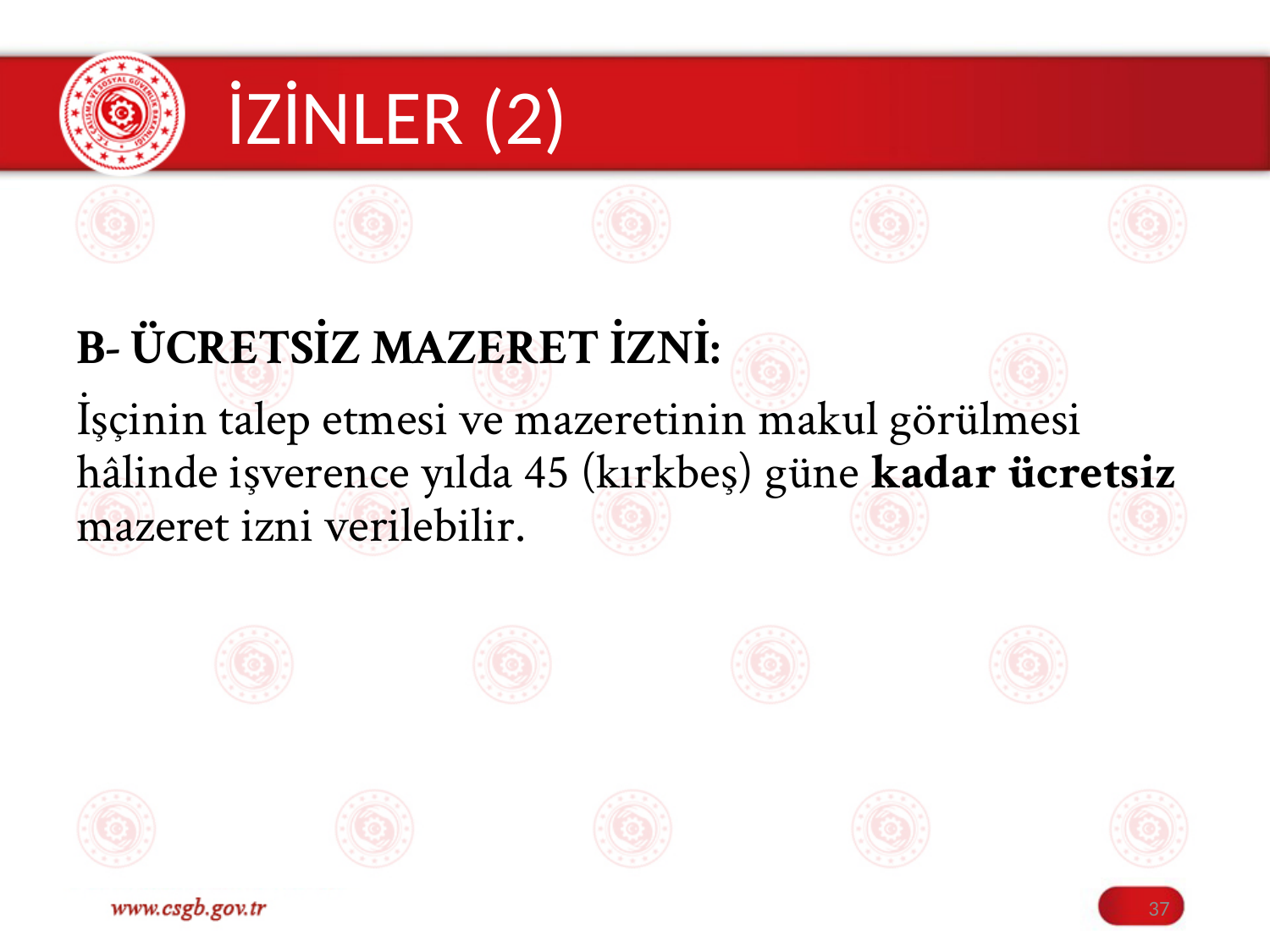

# İZİNLER (2)

B- ÜCRETSİZ MAZERET İZNİ:
İşçinin talep etmesi ve mazeretinin makul görülmesi hâlinde işverence yılda 45 (kırkbeş) güne kadar ücretsiz mazeret izni verilebilir.

37